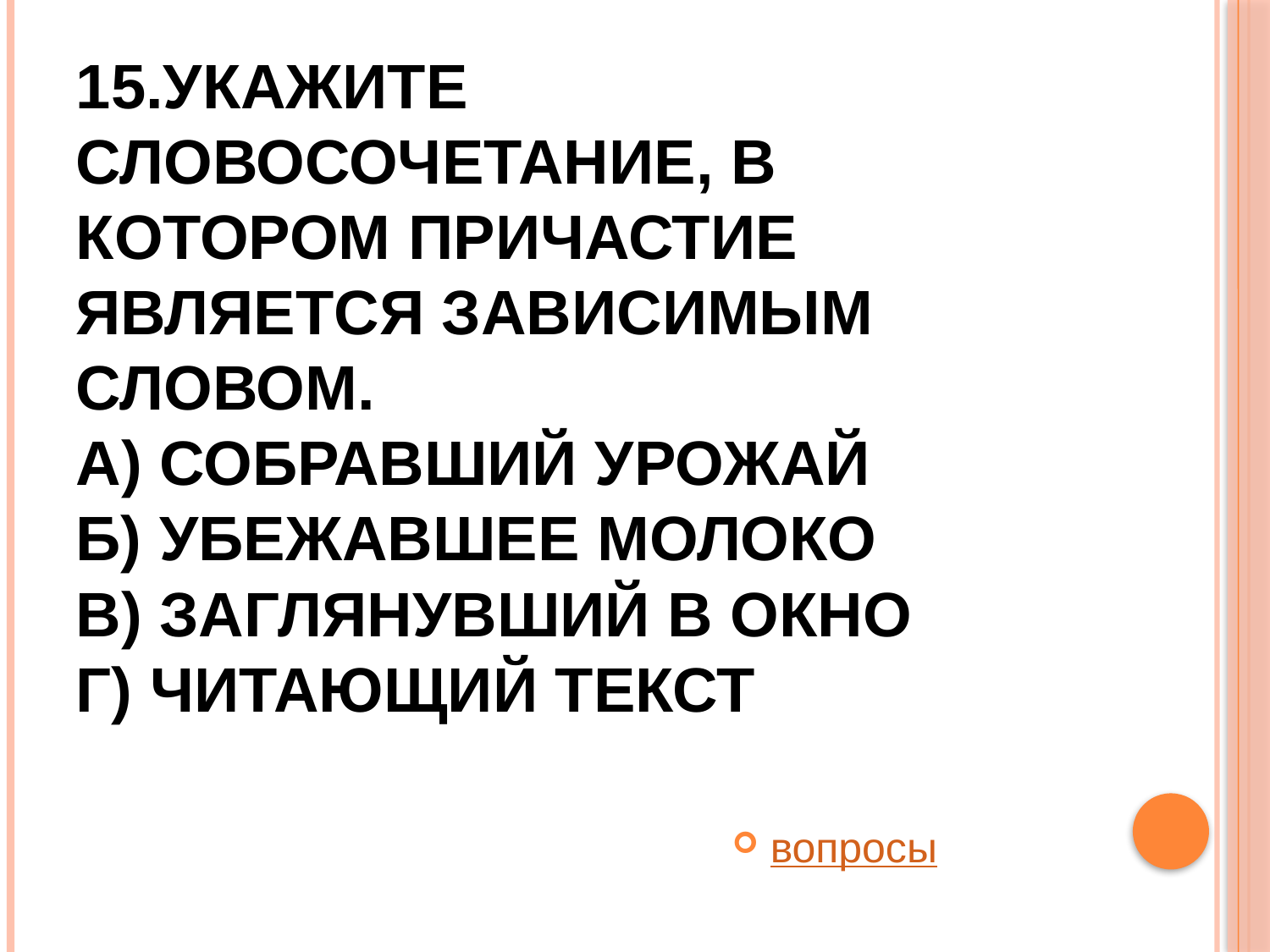

# 15.Укажите словосочетание, в котором причастие является зависимым словом. А) Собравший урожай Б) Убежавшее молоко В) Заглянувший в окно Г) Читающий текст
вопросы